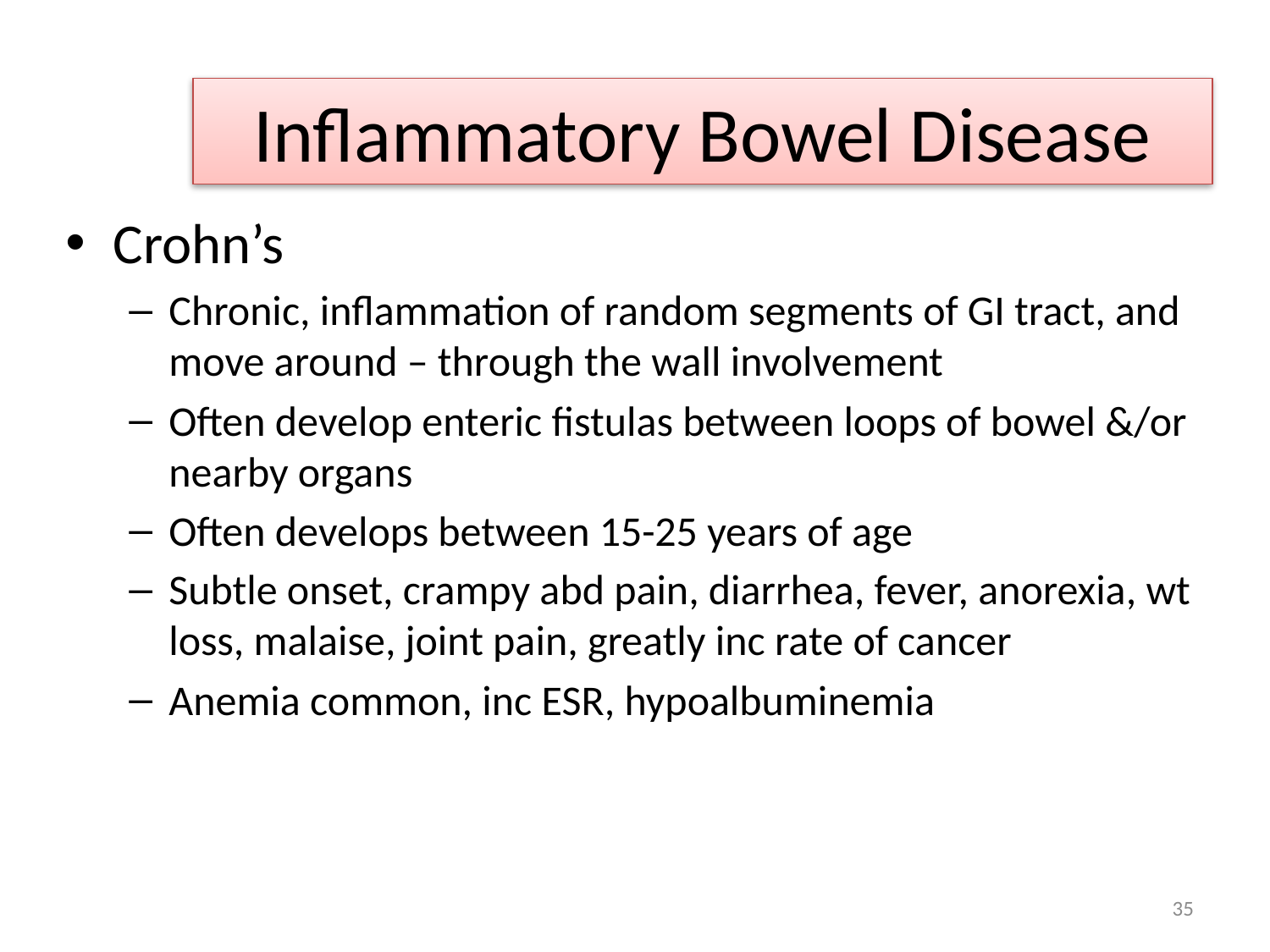

# Inflammatory Bowel Disease
Crohn’s
Chronic, inflammation of random segments of GI tract, and move around – through the wall involvement
Often develop enteric fistulas between loops of bowel &/or nearby organs
Often develops between 15-25 years of age
Subtle onset, crampy abd pain, diarrhea, fever, anorexia, wt loss, malaise, joint pain, greatly inc rate of cancer
Anemia common, inc ESR, hypoalbuminemia
35